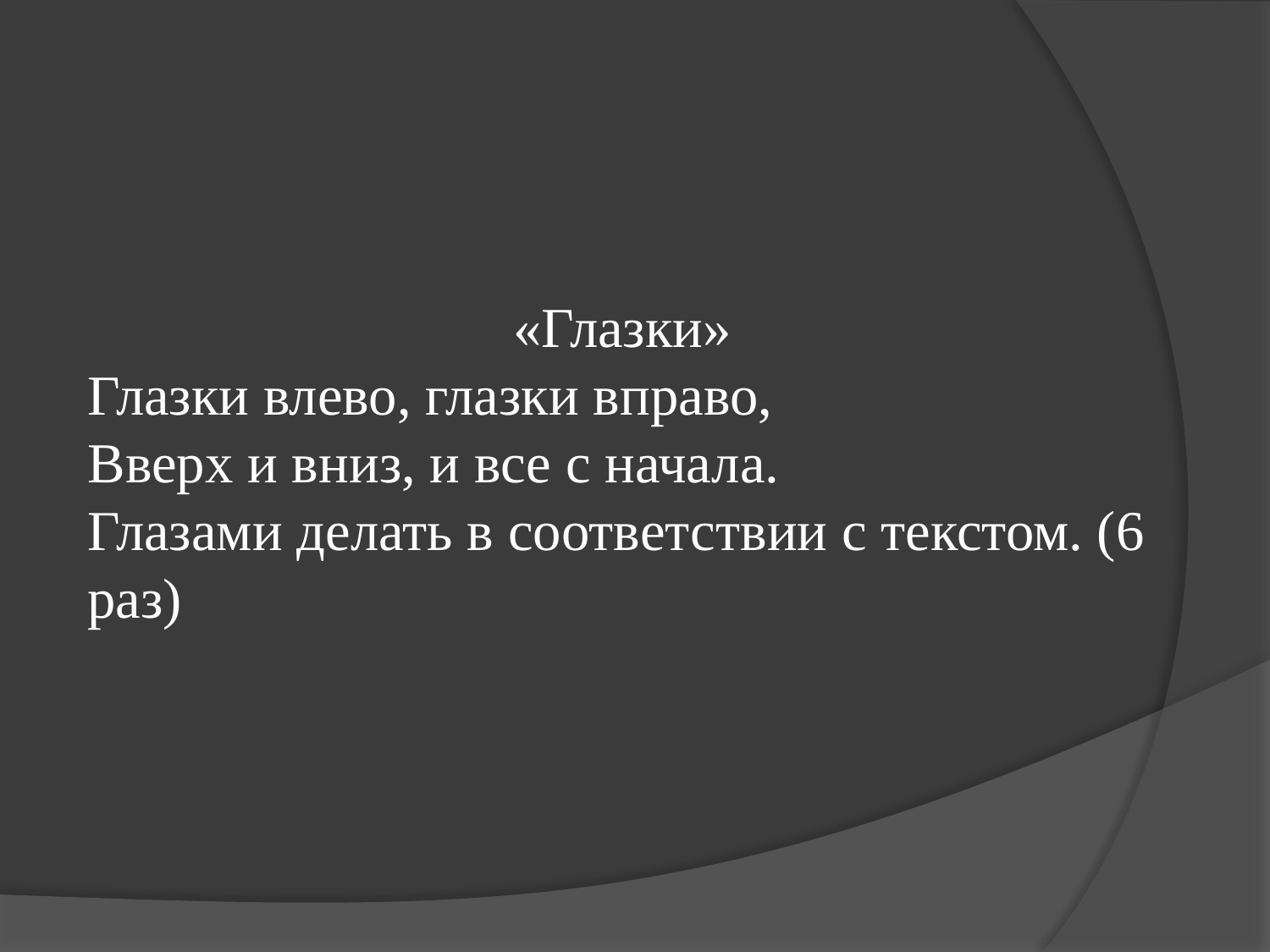

«Глазки»
Глазки влево, глазки вправо,
Вверх и вниз, и все с начала.
Глазами делать в соответствии с текстом. (6 раз)